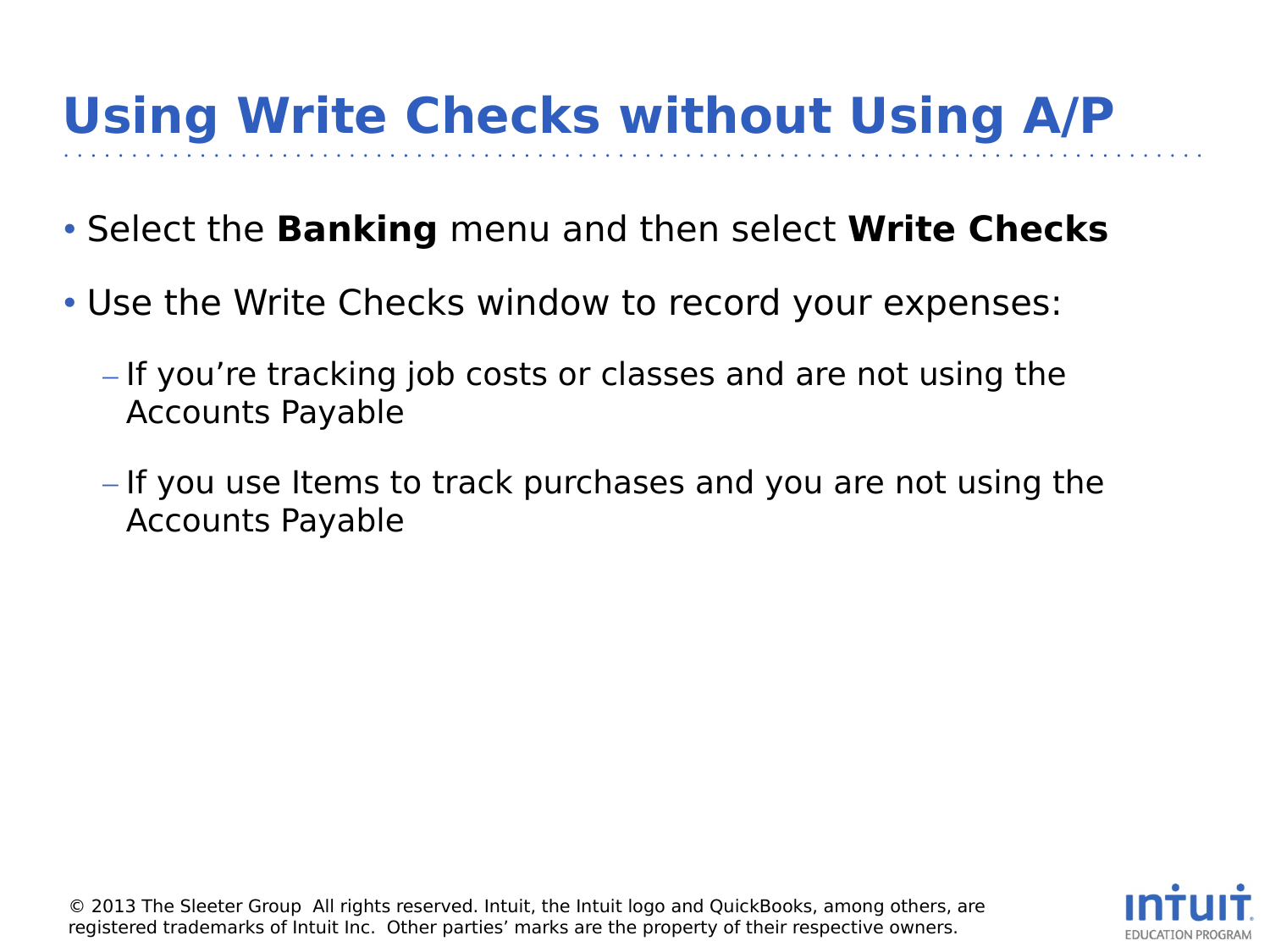

# Using Write Checks without Using A/P
Select the Banking menu and then select Write Checks
Use the Write Checks window to record your expenses:
If you’re tracking job costs or classes and are not using the Accounts Payable
If you use Items to track purchases and you are not using the Accounts Payable